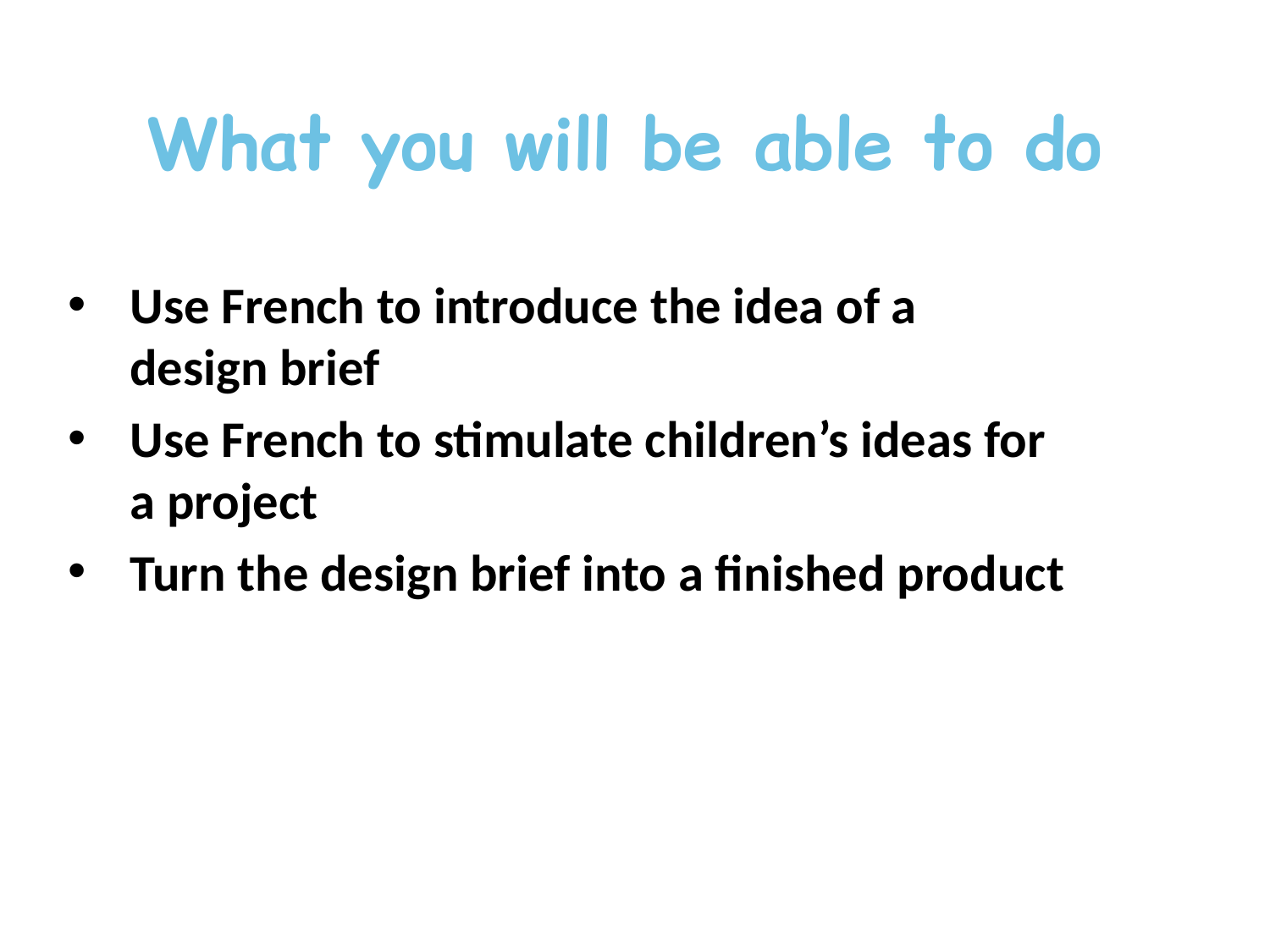

# What you will be able to do
Use French to introduce the idea of a design brief
Use French to stimulate children’s ideas for a project
Turn the design brief into a finished product